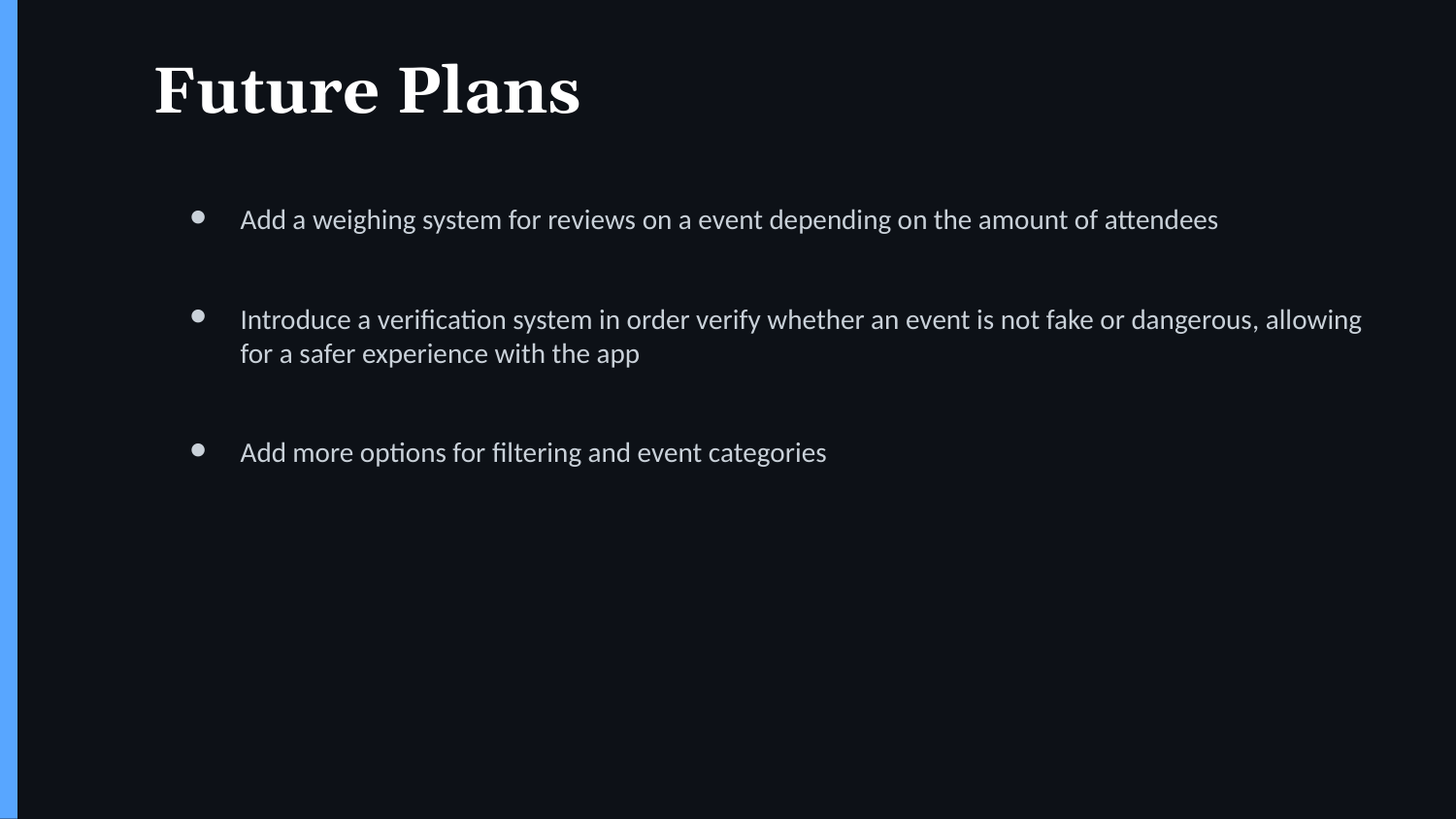

Future Plans
Add a weighing system for reviews on a event depending on the amount of attendees
Introduce a verification system in order verify whether an event is not fake or dangerous, allowing for a safer experience with the app
Add more options for filtering and event categories